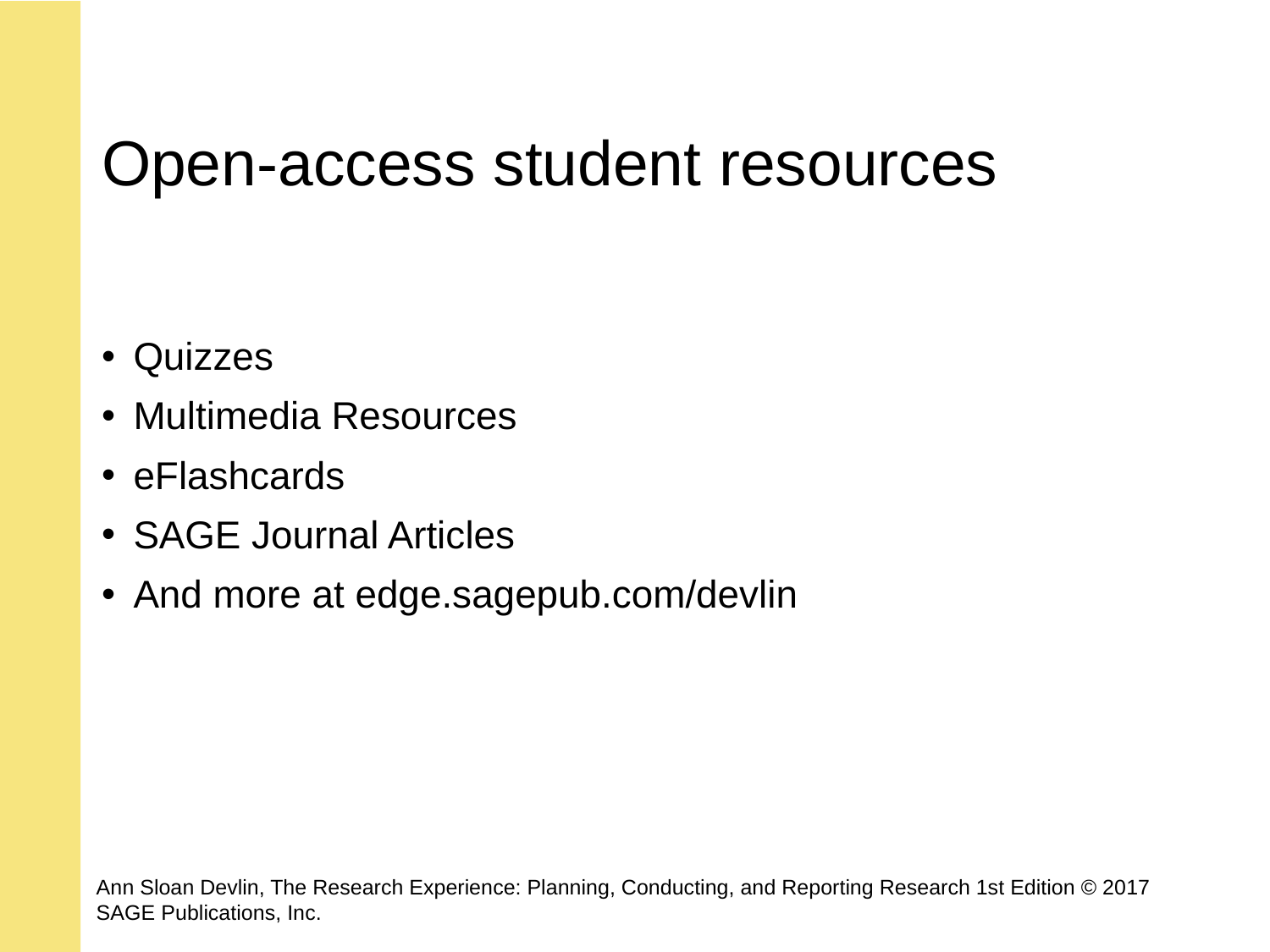

# Open-access student resources
Quizzes
Multimedia Resources
eFlashcards
SAGE Journal Articles
And more at edge.sagepub.com/devlin